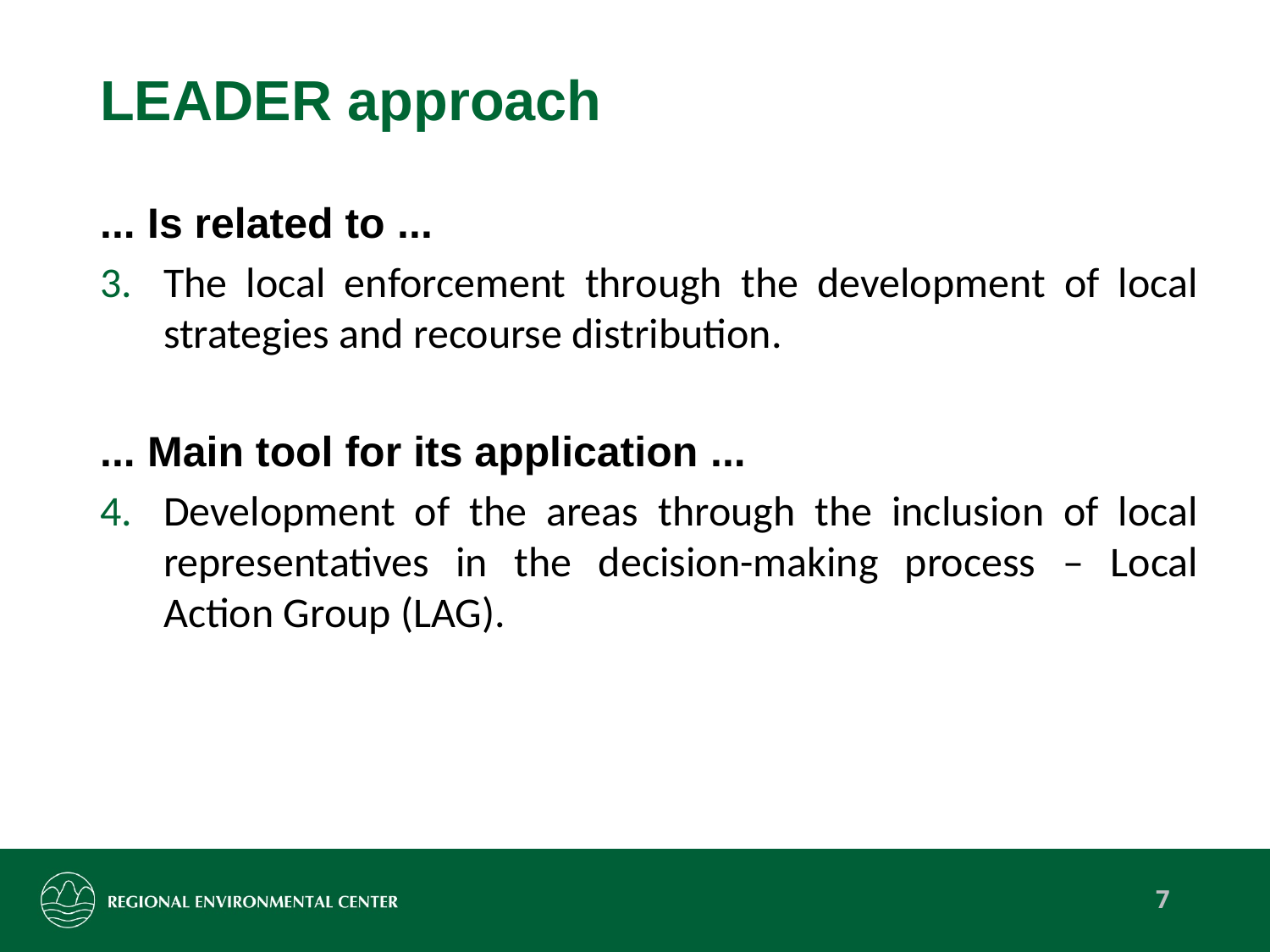

# LEADER approach
... Is related to ...
The local enforcement through the development of local strategies and recourse distribution.

... Main tool for its application ...
Development of the areas through the inclusion of local representatives in the decision-making process – Local Action Group (LAG).
7